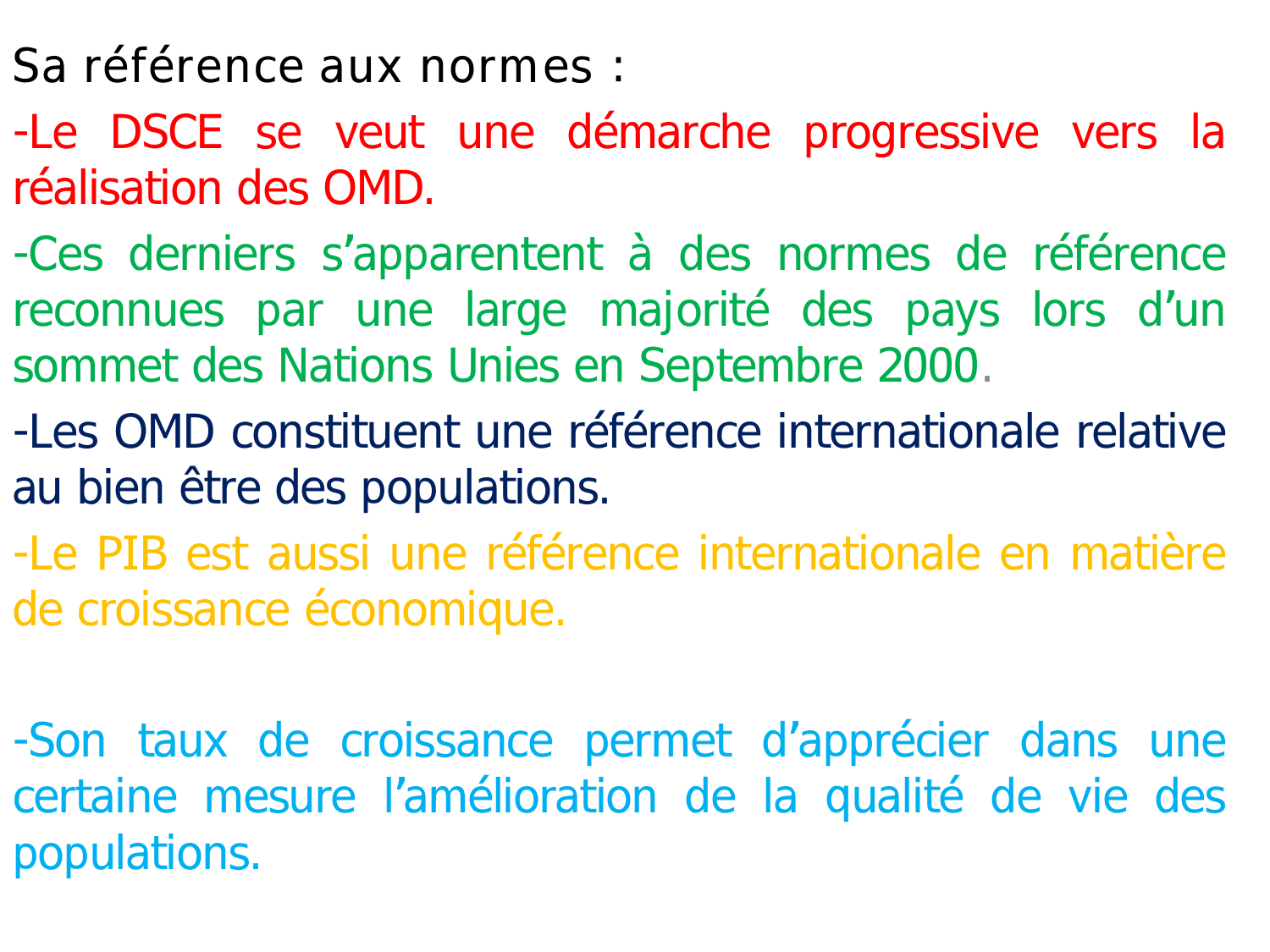

Sa référence aux normes :
-Le DSCE se veut une démarche progressive vers la réalisation des OMD.
-Ces derniers s’apparentent à des normes de référence reconnues par une large majorité des pays lors d’un sommet des Nations Unies en Septembre 2000.
-Les OMD constituent une référence internationale relative au bien être des populations.
-Le PIB est aussi une référence internationale en matière de croissance économique.

-Son taux de croissance permet d’apprécier dans une certaine mesure l’amélioration de la qualité de vie des populations.